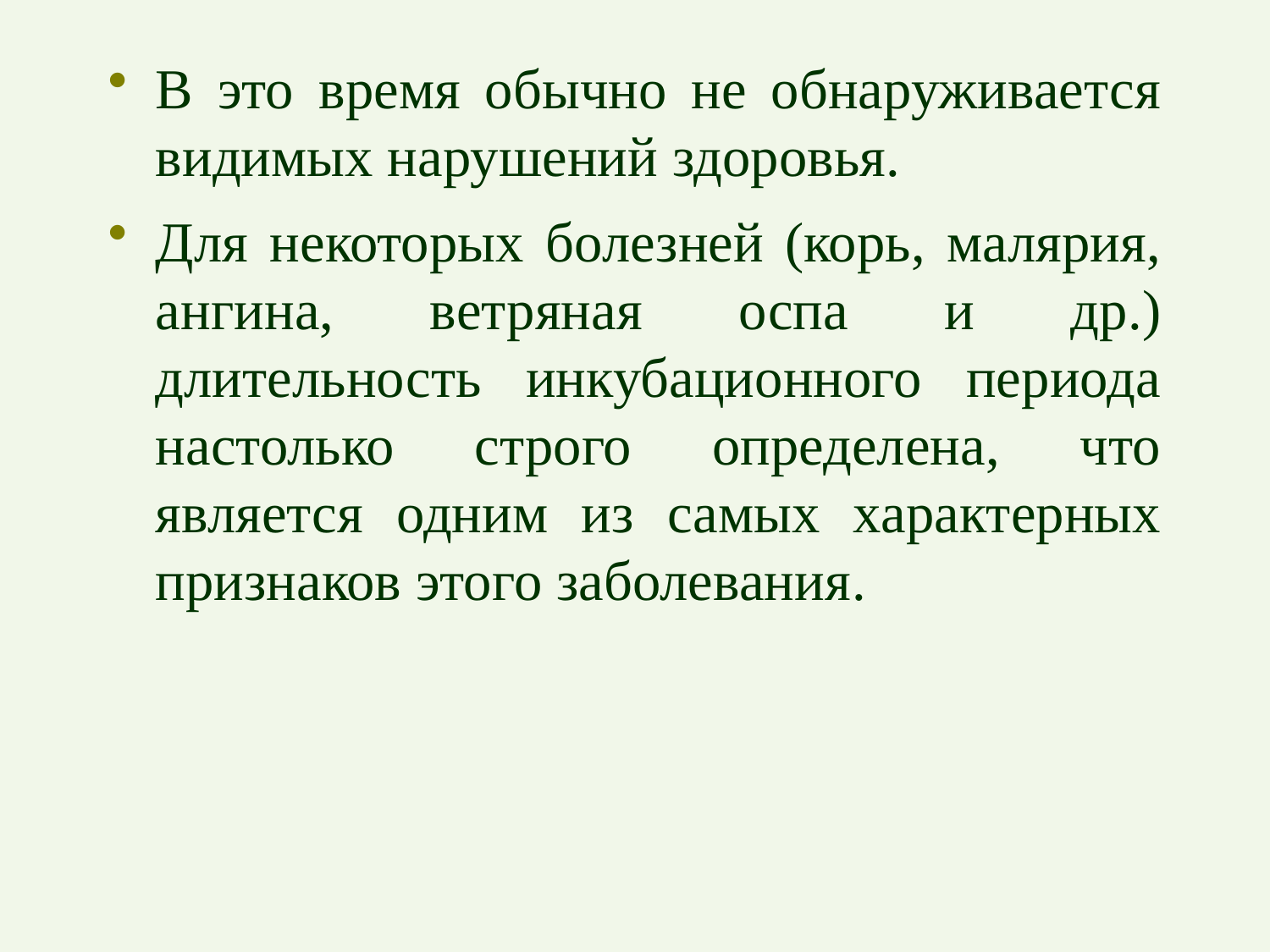

В это время обычно не обнаруживается видимых нарушений здоровья.
Для некоторых болезней (корь, малярия, ангина, ветряная оспа и др.) длительность инкубационного периода настолько строго определена, что является одним из самых характерных признаков этого заболевания.